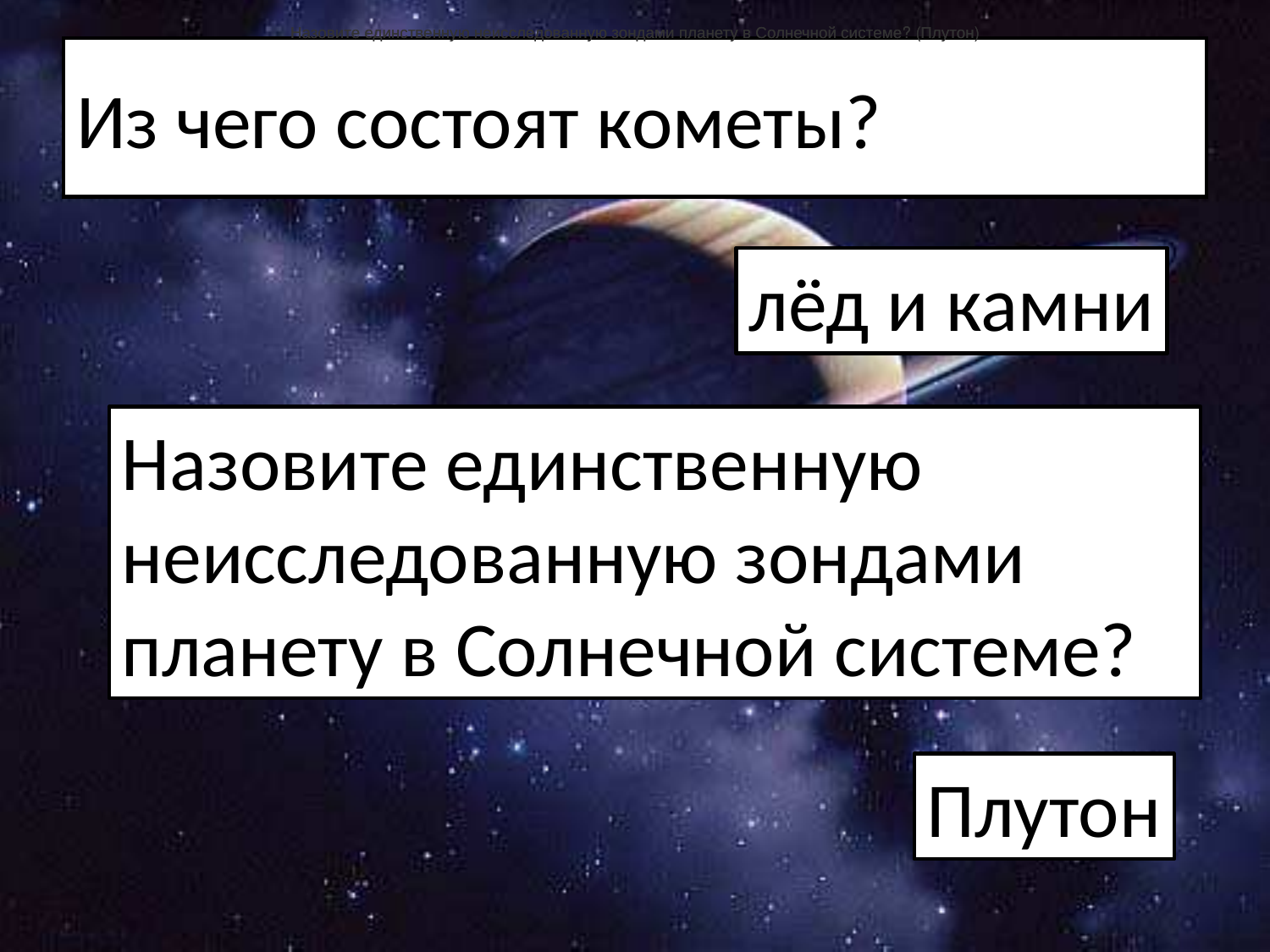

Назовите единственную неисследованную зондами планету в Солнечной системе? (Плутон)
Назовите единственную неисследованную зондами планету в Солнечной системе? (Плутон)
# Из чего состоят кометы?
лёд и камни
Назовите единственную неисследованную зондами планету в Солнечной системе?
Плутон